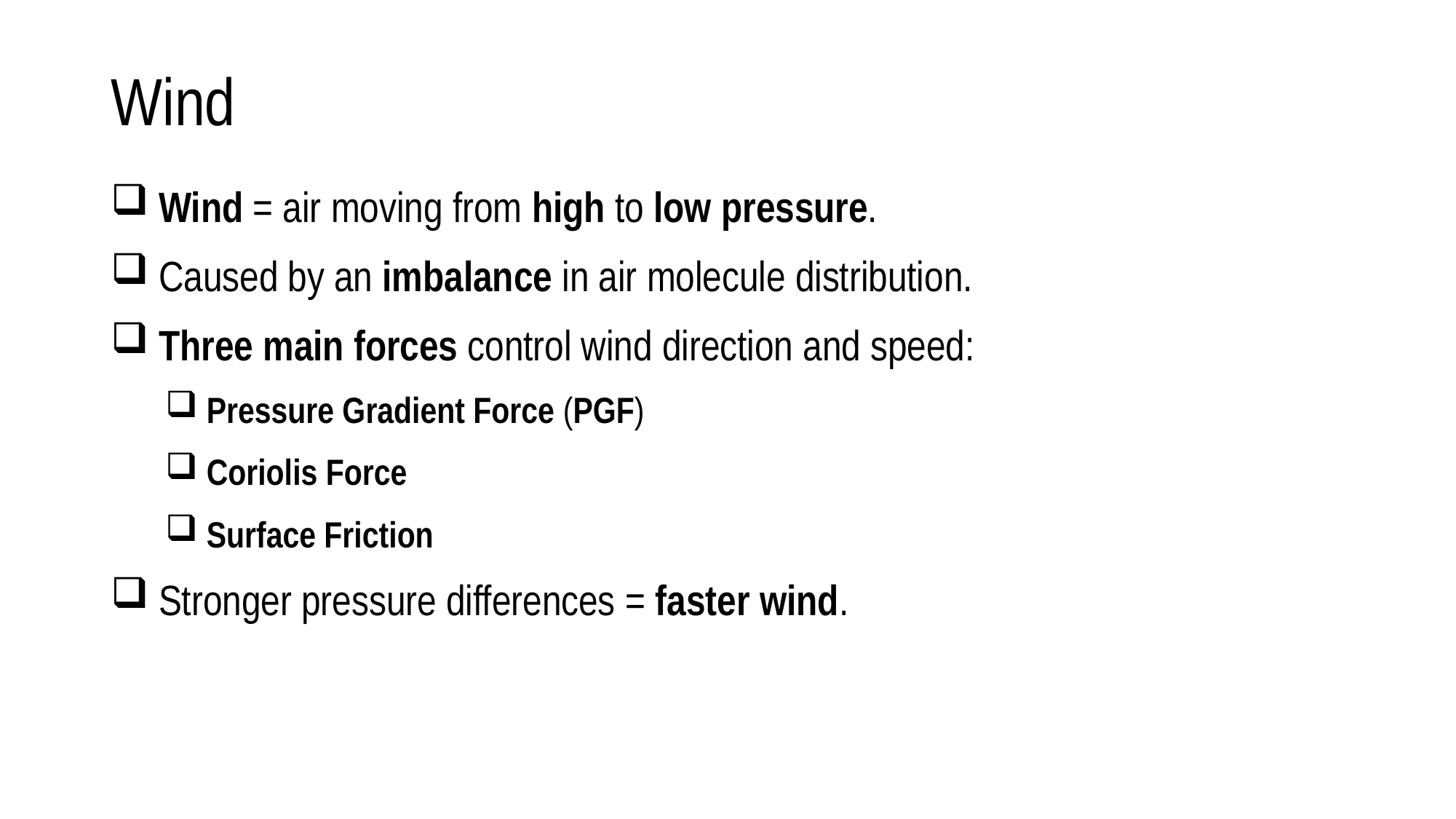

# Wind
 Wind = air moving from high to low pressure.
 Caused by an imbalance in air molecule distribution.
 Three main forces control wind direction and speed:
 Pressure Gradient Force (PGF)
 Coriolis Force
 Surface Friction
 Stronger pressure differences = faster wind.